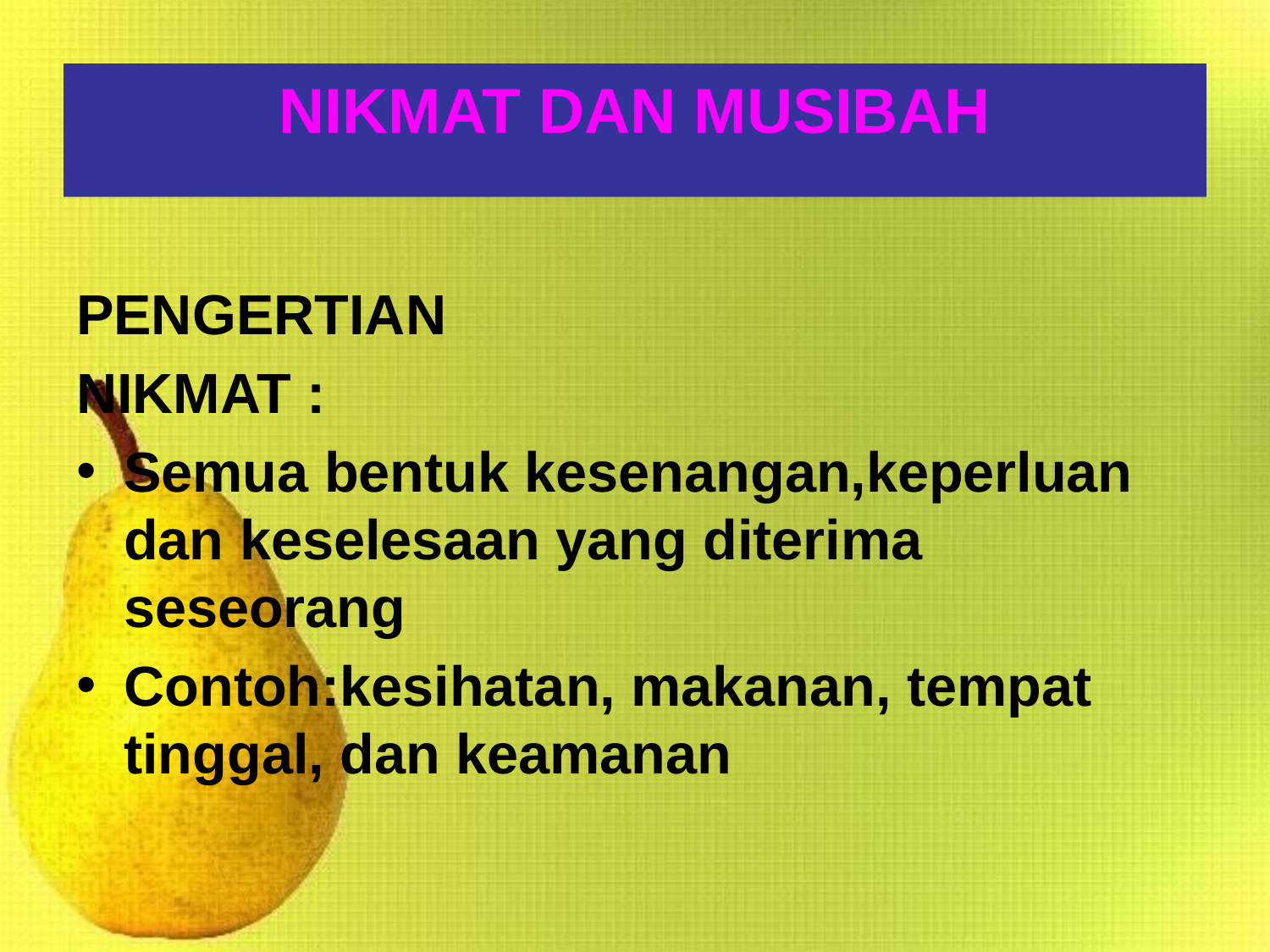

# NIKMAT DAN MUSIBAH

PENGERTIAN
NIKMAT :
Semua bentuk kesenangan,keperluan dan keselesaan yang diterima seseorang
Contoh:kesihatan, makanan, tempat tinggal, dan keamanan